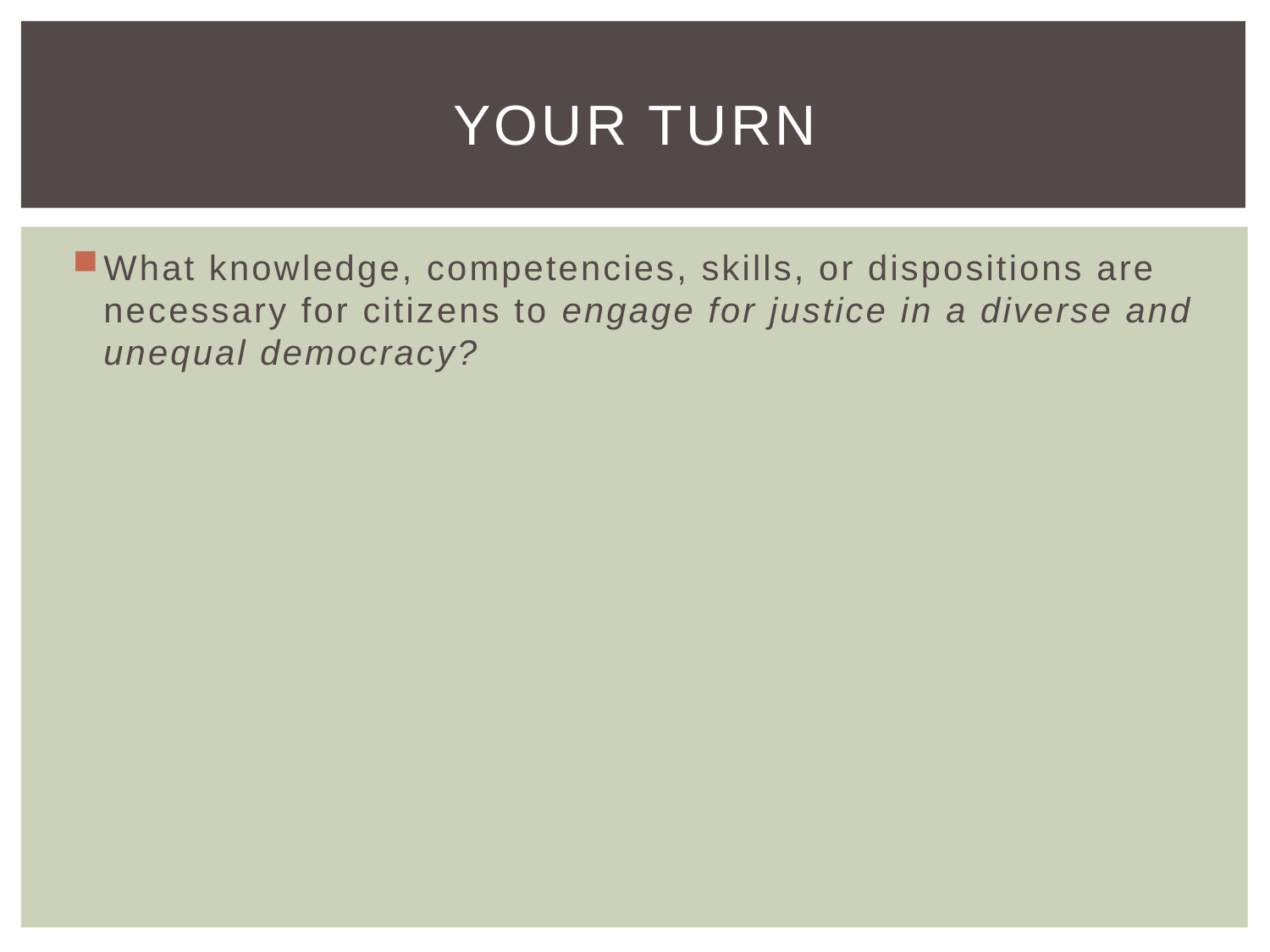

# Your turn
What knowledge, competencies, skills, or dispositions are necessary for citizens to engage for justice in a diverse and unequal democracy?